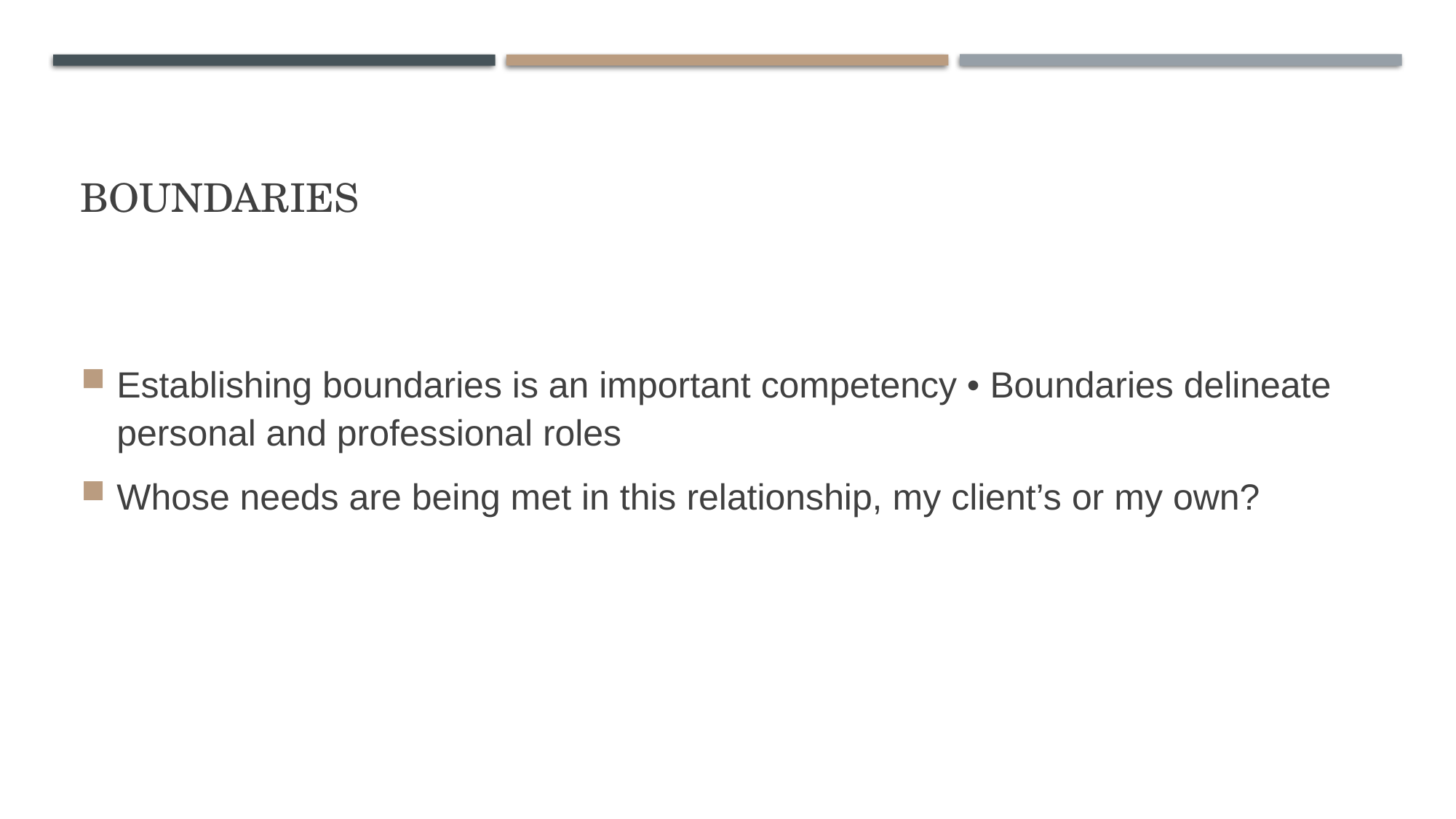

# boundaries
Establishing boundaries is an important competency • Boundaries delineate personal and professional roles
Whose needs are being met in this relationship, my client’s or my own?